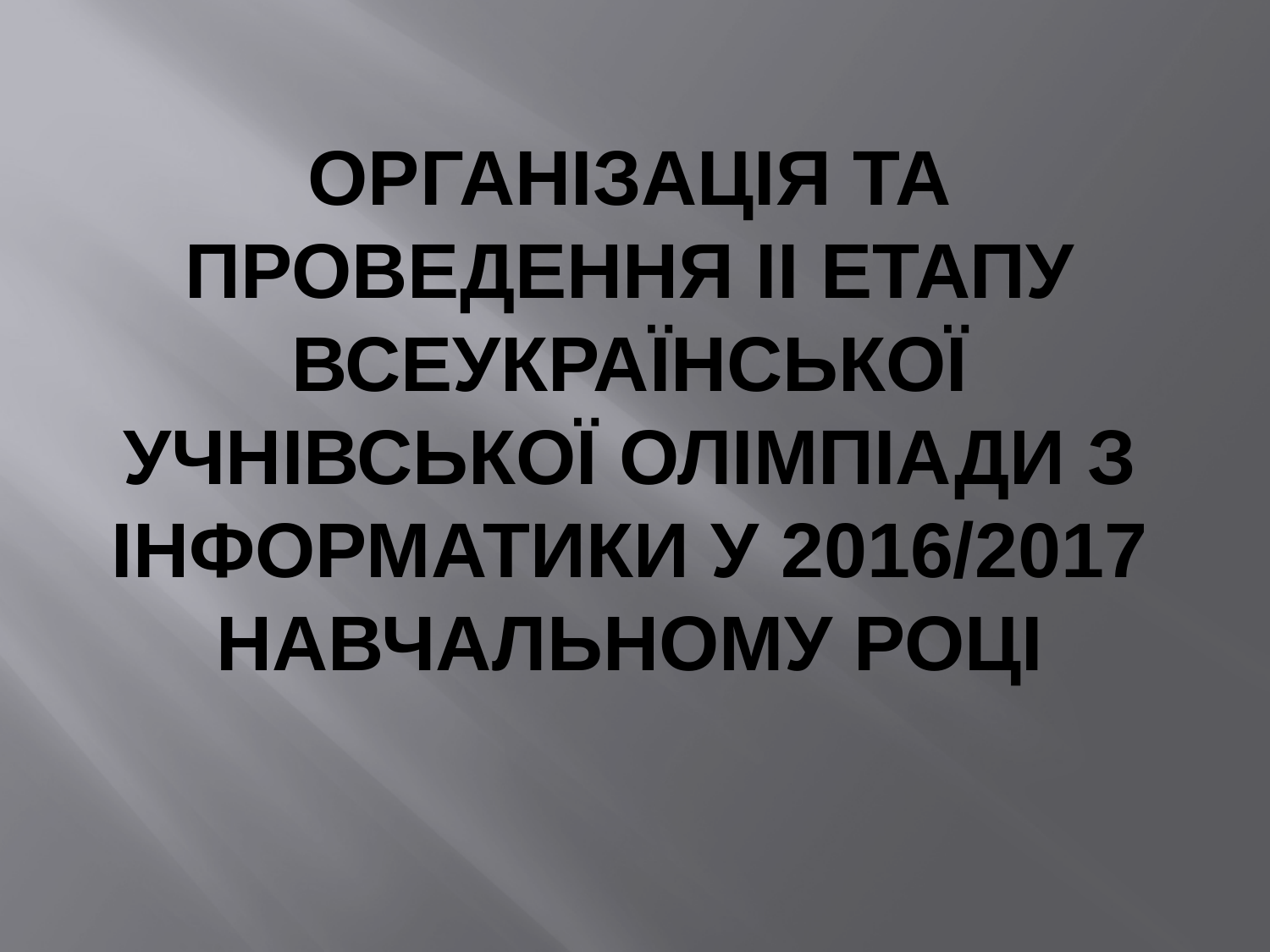

# організація та проведення ІІ етапу Всеукраїнської учнівської олімпіади з інформатики у 2016/2017 навчальному році